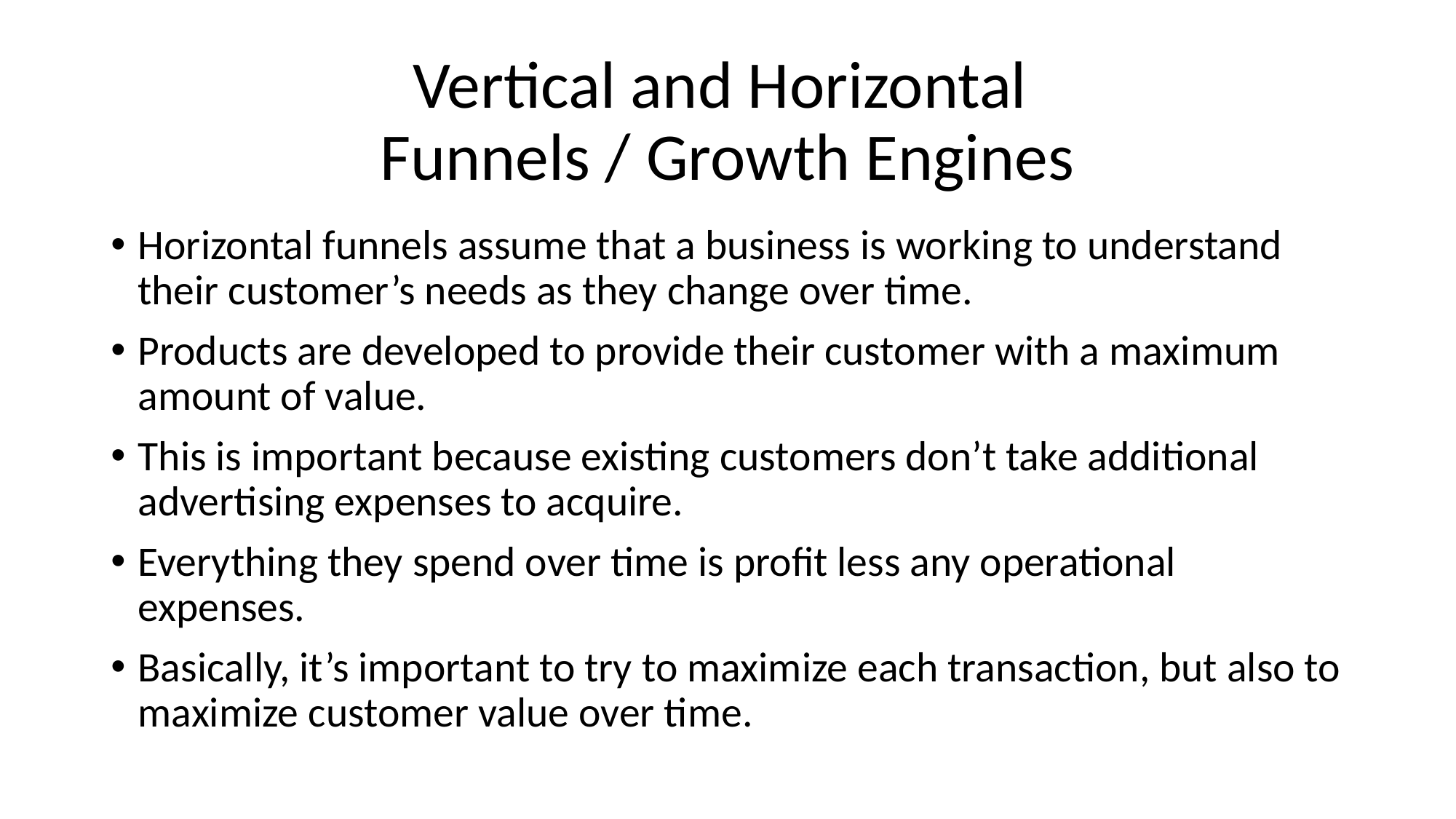

# Vertical and Horizontal Funnels / Growth Engines
Horizontal funnels assume that a business is working to understand their customer’s needs as they change over time.
Products are developed to provide their customer with a maximum amount of value.
This is important because existing customers don’t take additional advertising expenses to acquire.
Everything they spend over time is profit less any operational expenses.
Basically, it’s important to try to maximize each transaction, but also to maximize customer value over time.